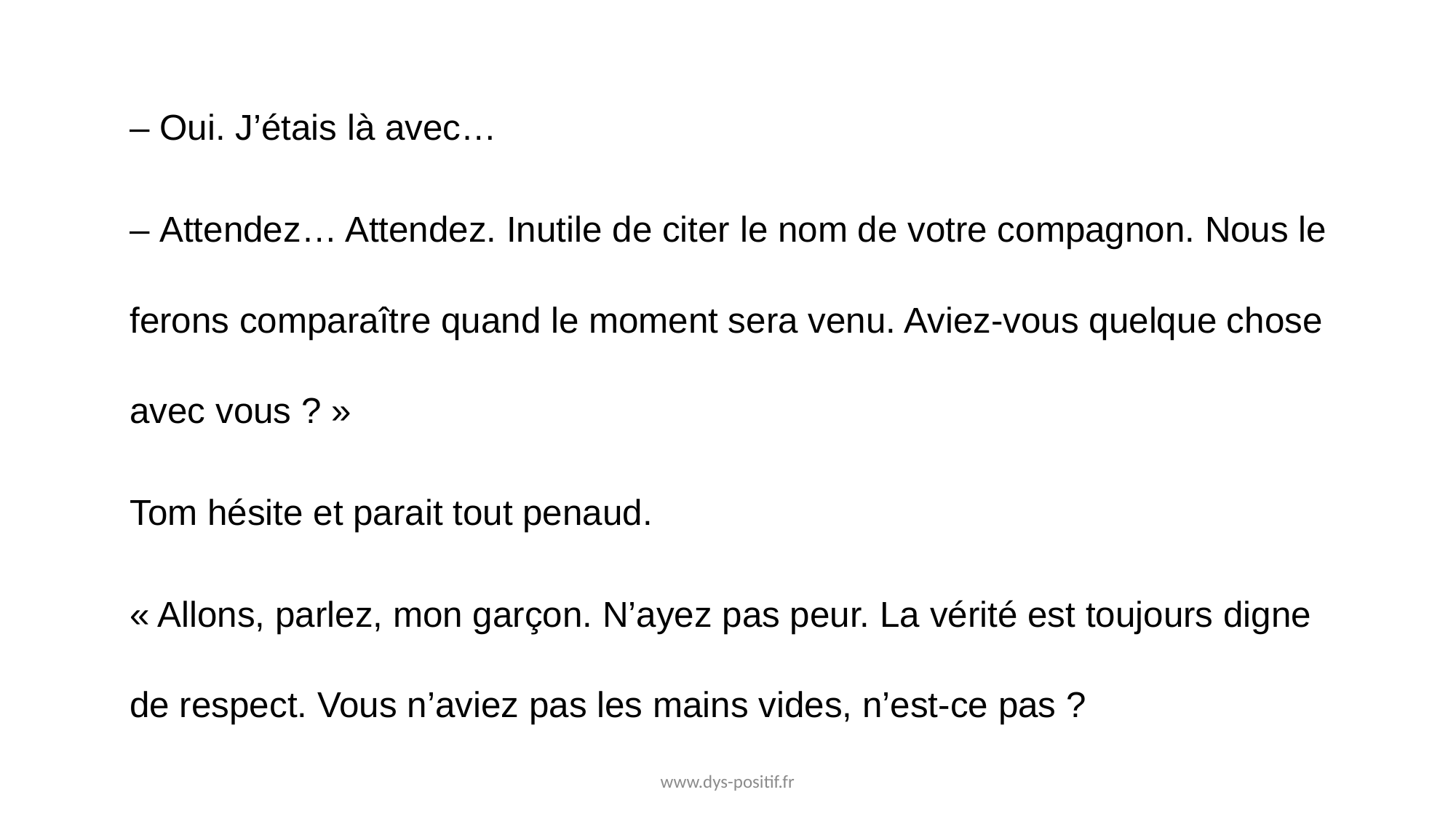

– Oui. J’étais là avec…
– Attendez… Attendez. Inutile de citer le nom de votre compagnon. Nous le ferons comparaître quand le moment sera venu. Aviez-vous quelque chose avec vous ? »
Tom hésite et parait tout penaud.
« Allons, parlez, mon garçon. N’ayez pas peur. La vérité est toujours digne de respect. Vous n’aviez pas les mains vides, n’est-ce pas ?
www.dys-positif.fr